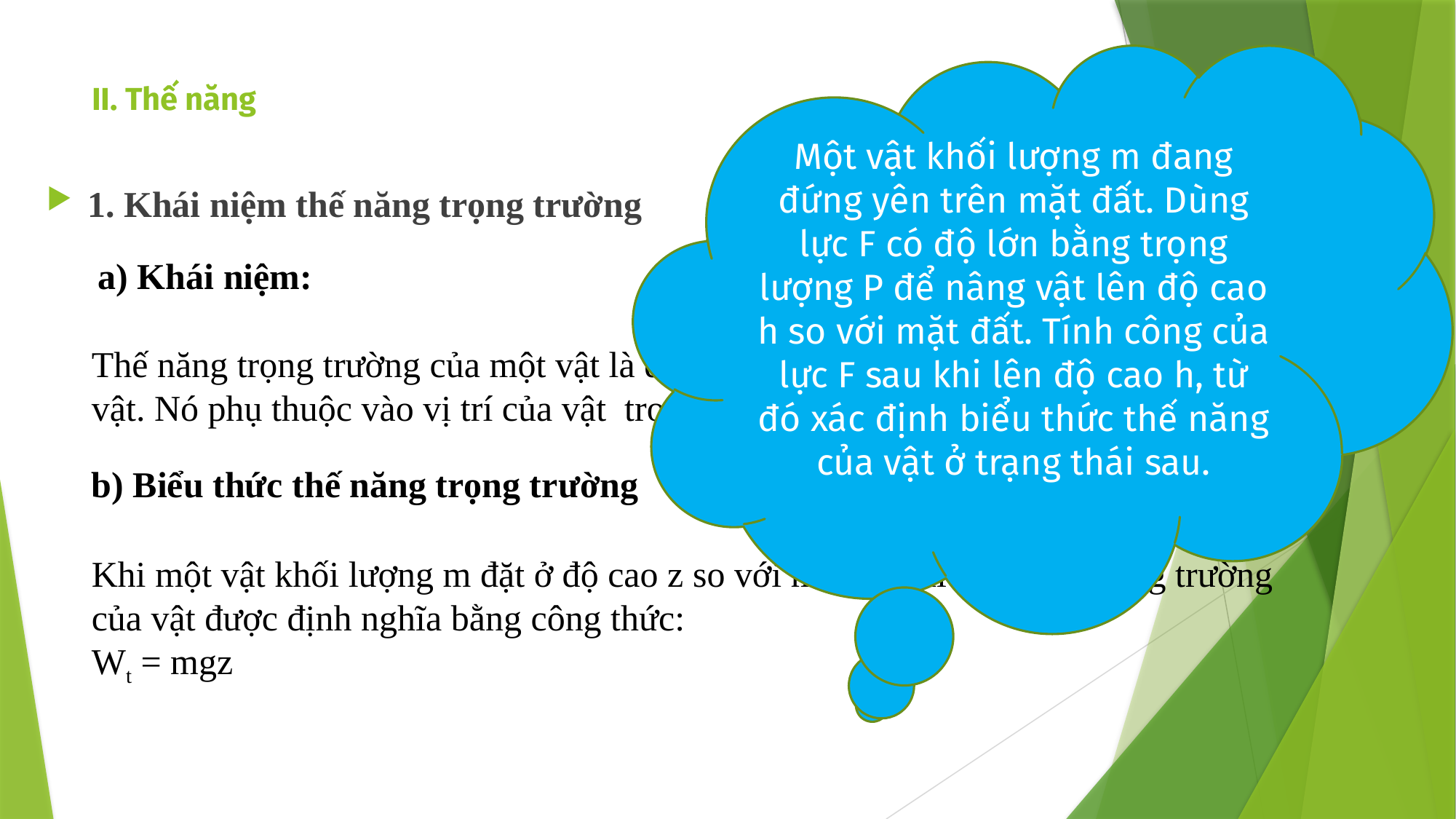

Một vật khối lượng m đang đứng yên trên mặt đất. Dùng lực F có độ lớn bằng trọng lượng P để nâng vật lên độ cao h so với mặt đất. Tính công của lực F sau khi lên độ cao h, từ đó xác định biểu thức thế năng của vật ở trạng thái sau.

# II. Thế năng
1. Khái niệm thế năng trọng trường

a) Khái niệm:

Thế năng trọng trường của một vật là dạng năng lượng  giữa trái đất và vật. Nó phụ thuộc vào vị trí của vật  trong trọng trường

b) Biểu thức thế năng trọng trường

Khi một vật khối lượng m đặt ở độ cao z so với mặt đất thì thế năng trọng trường của vật được định nghĩa bằng công thức:
Wt = mgz